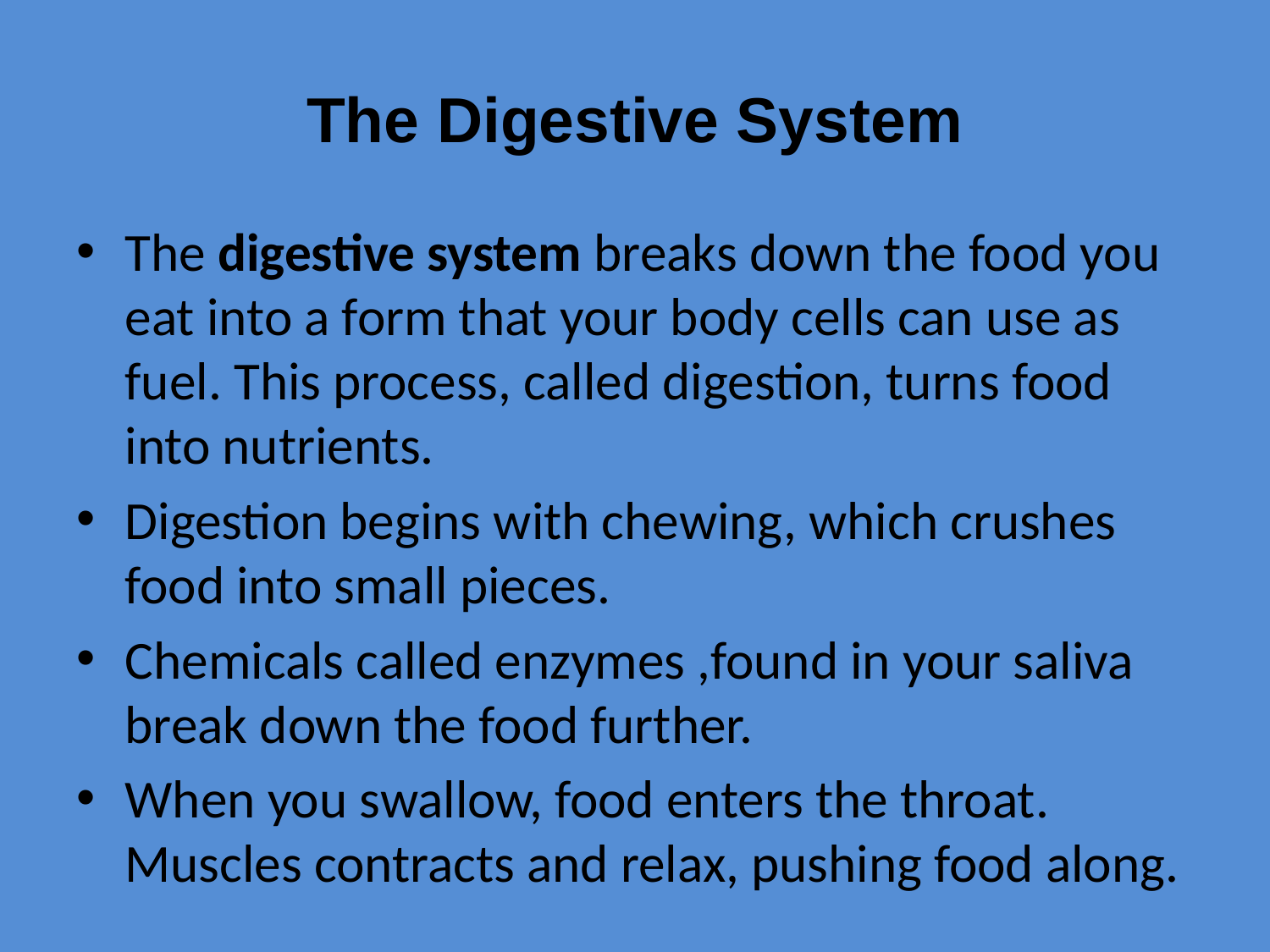

# The Digestive System
The digestive system breaks down the food you eat into a form that your body cells can use as fuel. This process, called digestion, turns food into nutrients.
Digestion begins with chewing, which crushes food into small pieces.
Chemicals called enzymes ,found in your saliva break down the food further.
When you swallow, food enters the throat. Muscles contracts and relax, pushing food along.